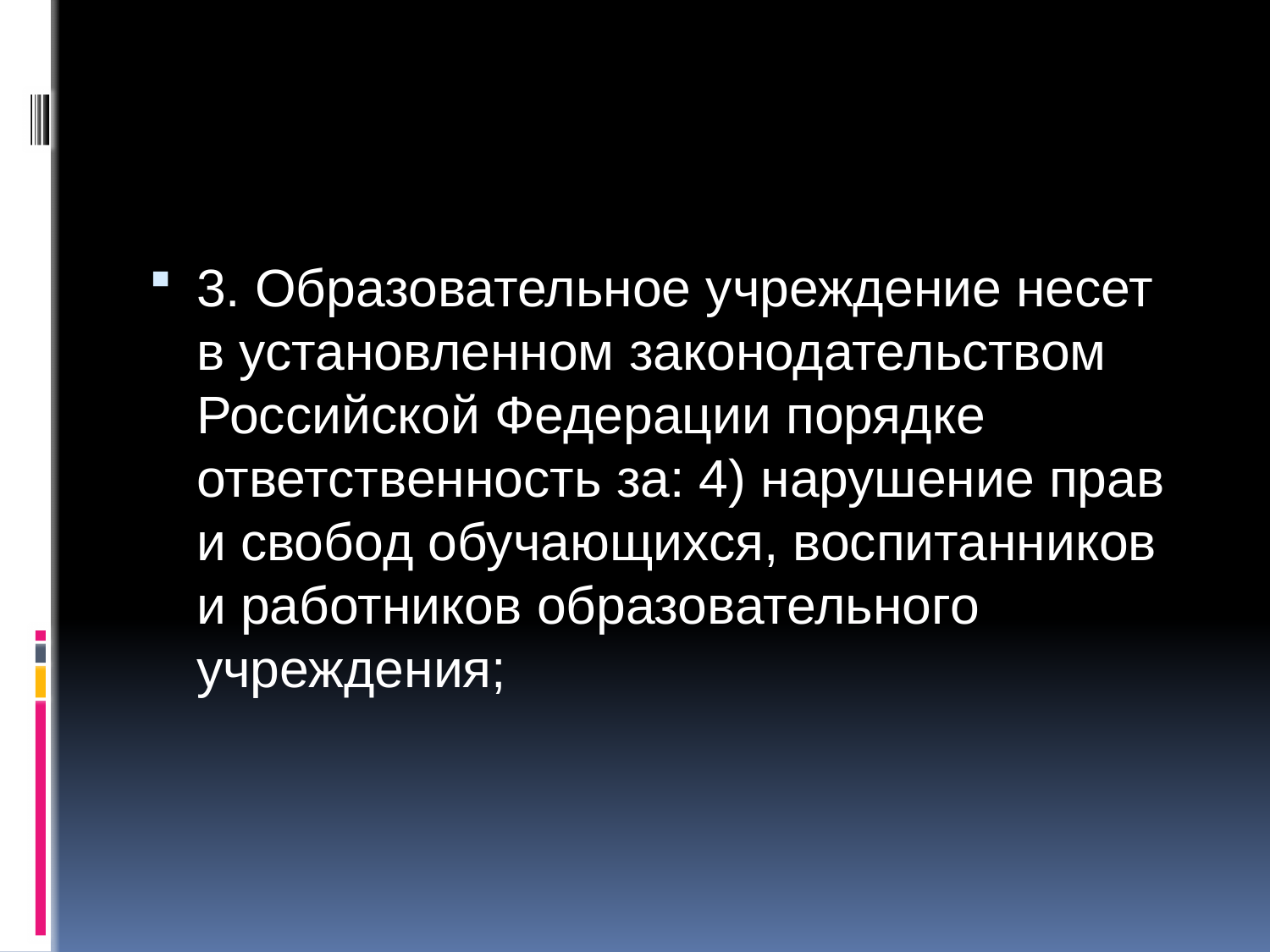

#
3. Образовательное учреждение несет в установленном законодательством Российской Федерации порядке ответственность за: 4) нарушение прав и свобод обучающихся, воспитанников и работников образовательного учреждения;